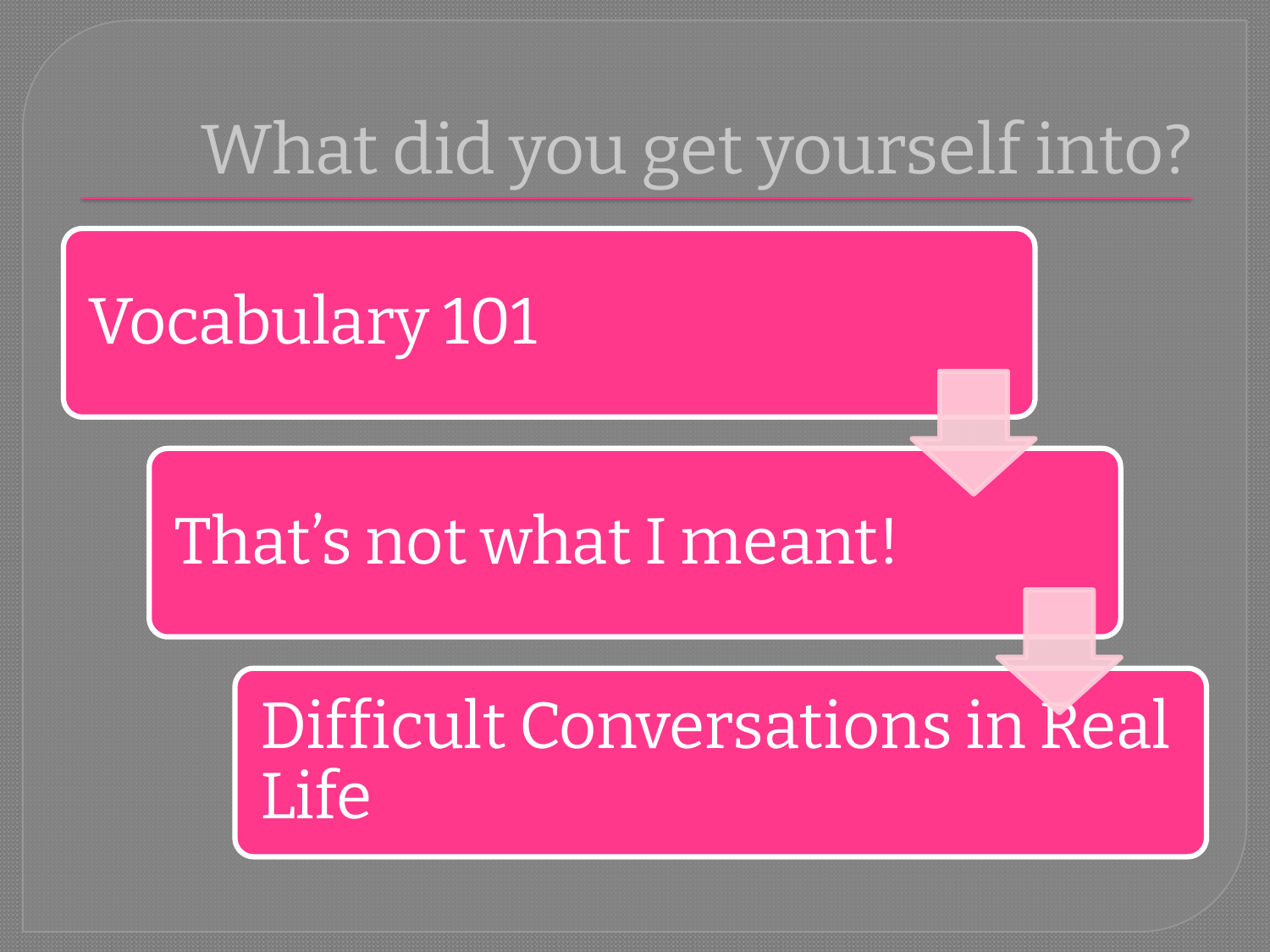

# What did you get yourself into?
Vocabulary 101
That’s not what I meant!
Difficult Conversations in Real Life